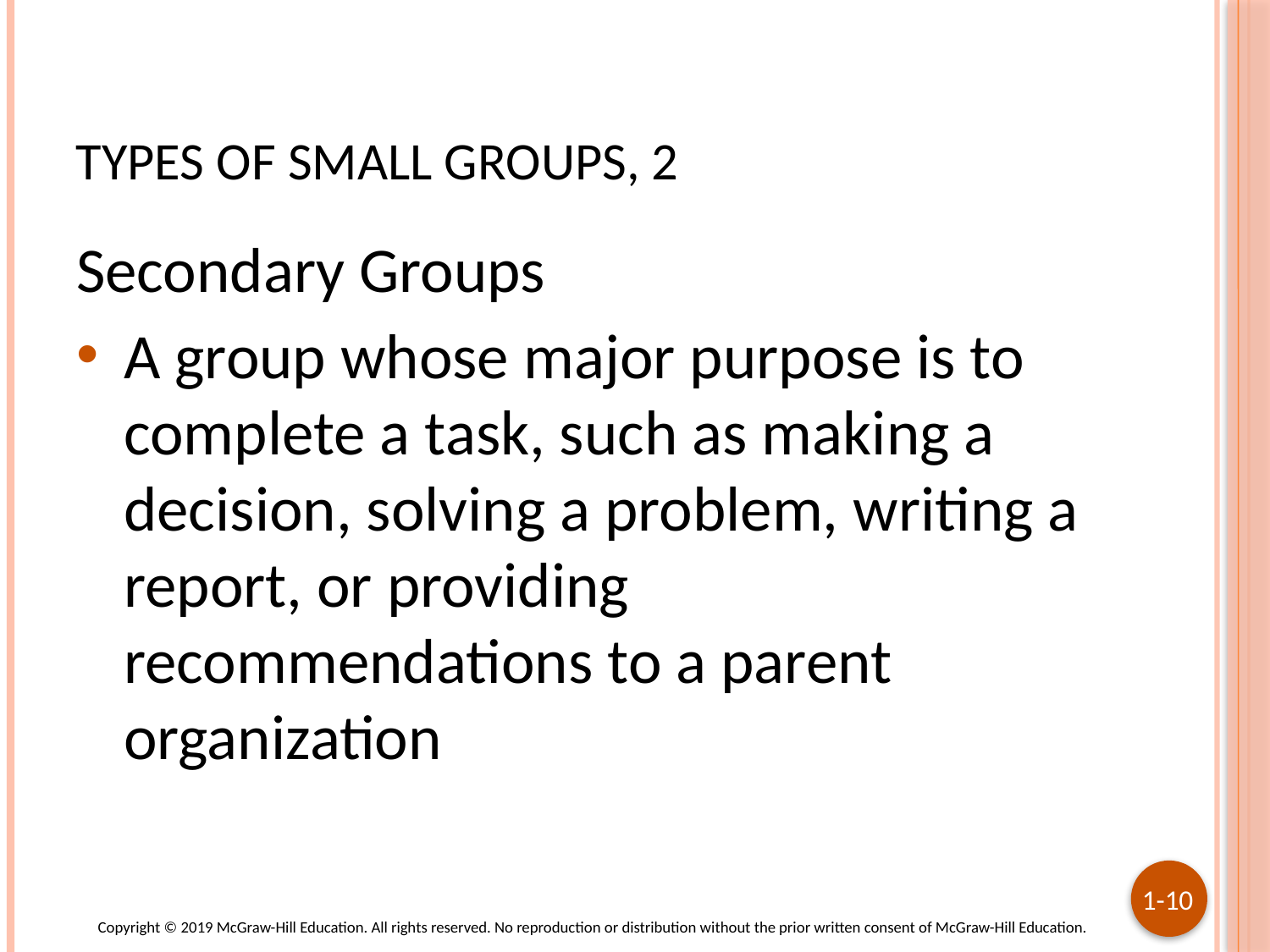

# Types of small groups, 2
Secondary Groups
A group whose major purpose is to complete a task, such as making a decision, solving a problem, writing a report, or providing recommendations to a parent organization